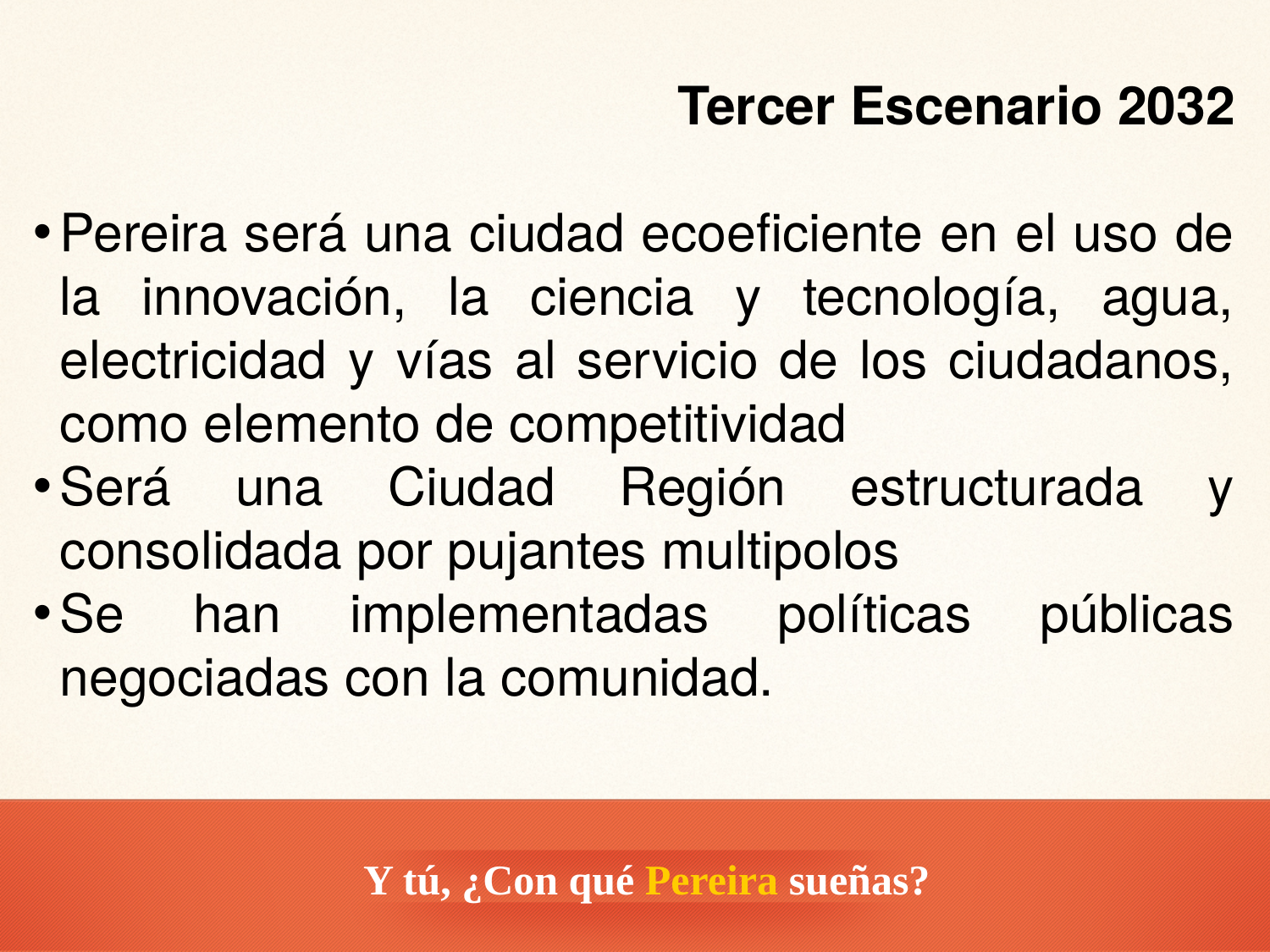

Tercer Escenario 2032

Pereira será una ciudad ecoeficiente en el uso de la innovación, la ciencia y tecnología, agua, electricidad y vías al servicio de los ciudadanos, como elemento de competitividad
Será una Ciudad Región estructurada y consolidada por pujantes multipolos
Se han implementadas políticas públicas negociadas con la comunidad.
Y tú, ¿Con qué Pereira sueñas?